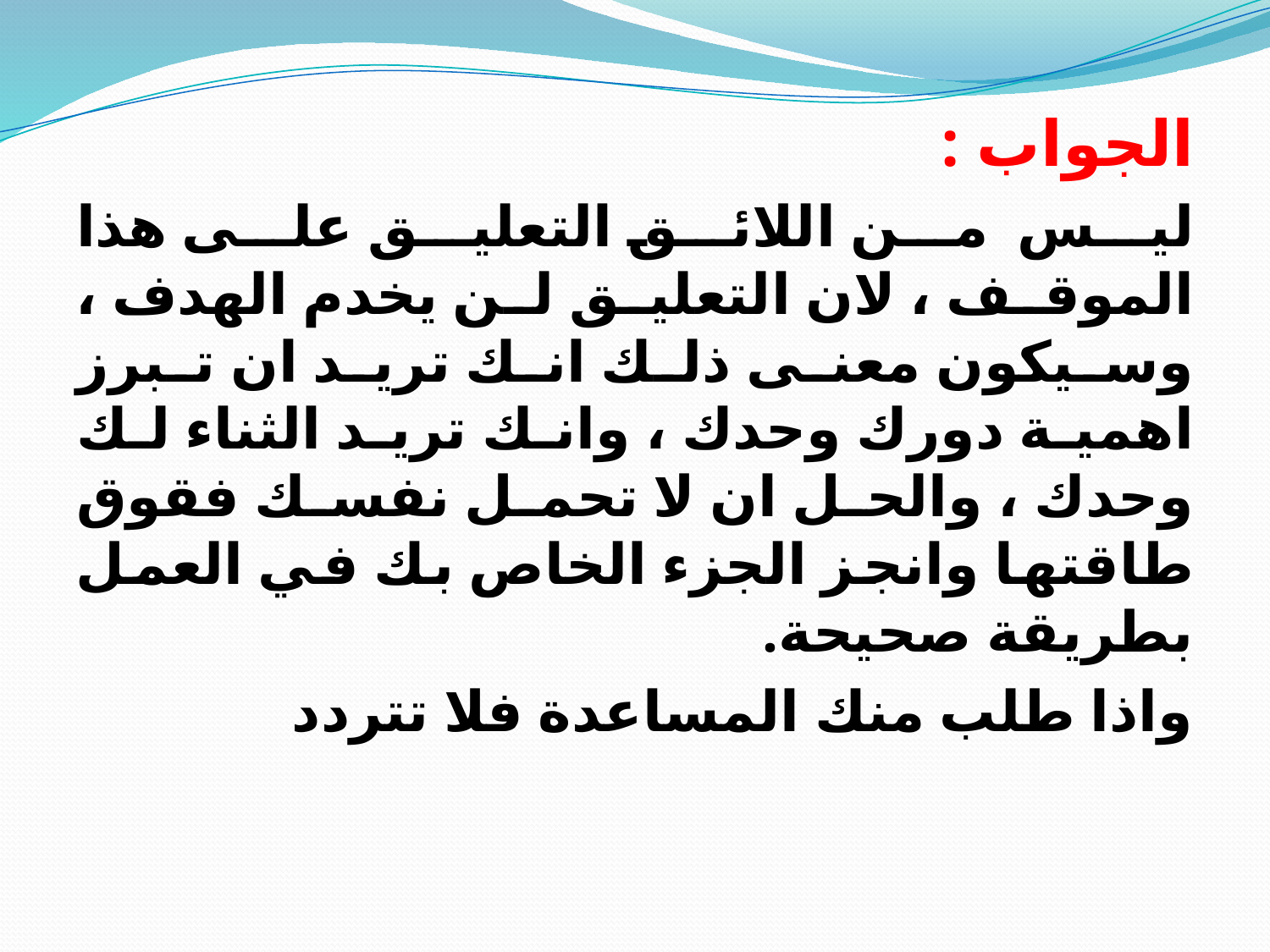

الجواب :
ليس  من اللائق التعليق على هذا الموقف ، لان التعليق لن يخدم الهدف ، وسيكون معنى ذلك انك تريد ان تبرز اهمية دورك وحدك ، وانك تريد الثناء لك وحدك ، والحل ان لا تحمل نفسك فقوق طاقتها وانجز الجزء الخاص بك في العمل بطريقة صحيحة.
واذا طلب منك المساعدة فلا تتردد